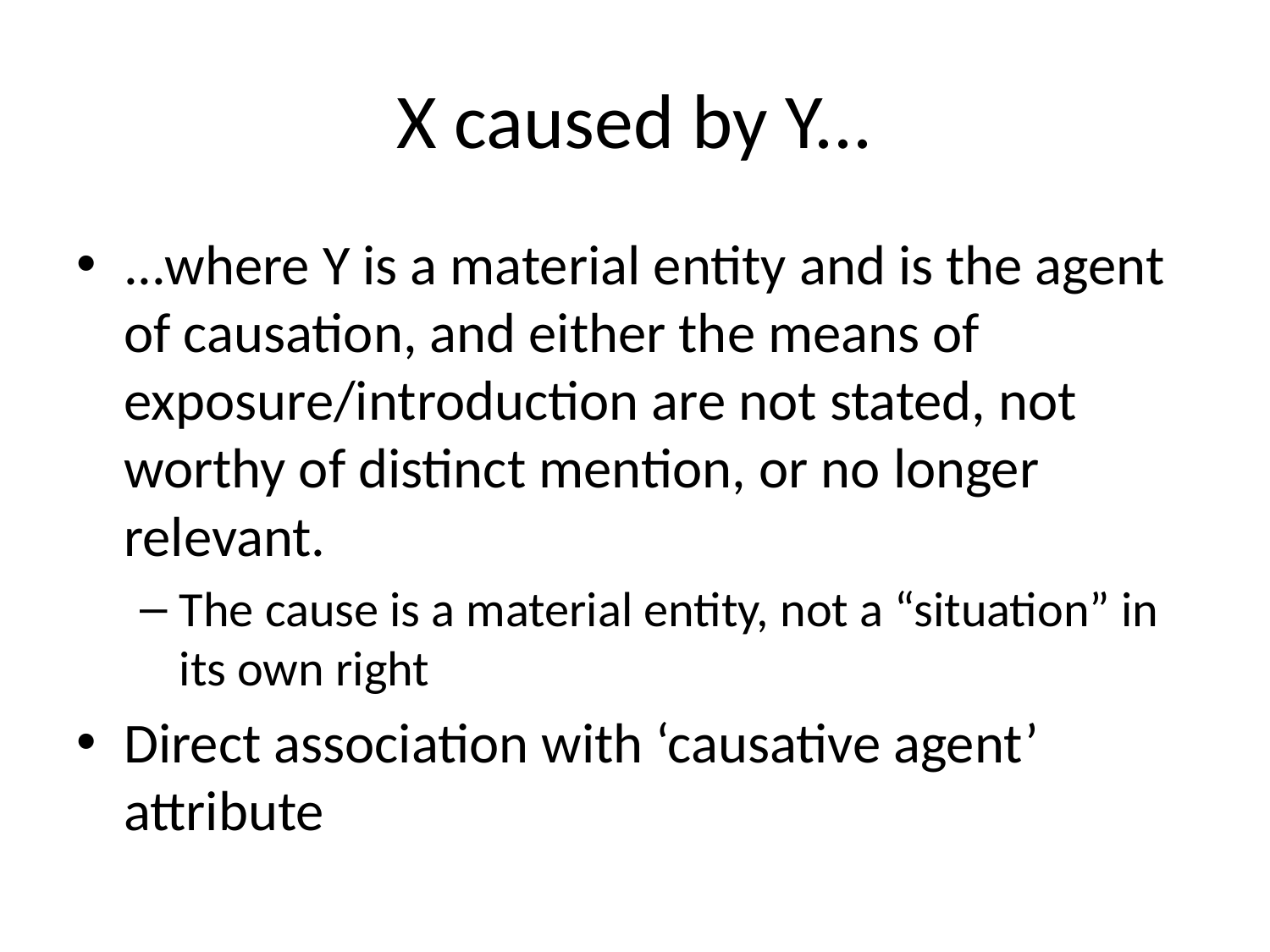

# X caused by Y...
...where Y is a material entity and is the agent of causation, and either the means of exposure/introduction are not stated, not worthy of distinct mention, or no longer relevant.
The cause is a material entity, not a “situation” in its own right
Direct association with ‘causative agent’ attribute